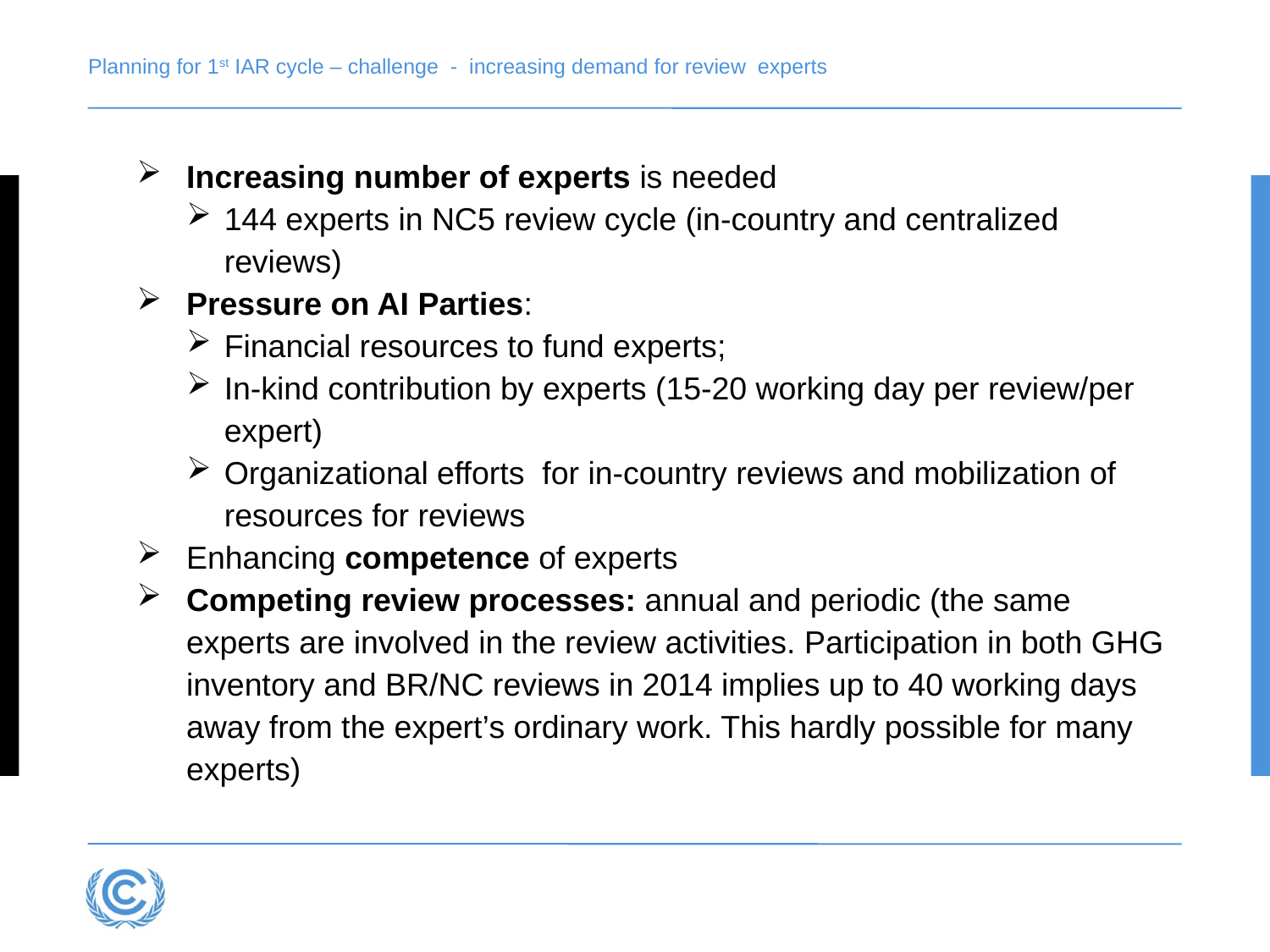

# Planning for 1st IAR cycle – challenge  -  increasing demand for review  experts
Increasing number of experts is needed
144 experts in NC5 review cycle (in-country and centralized reviews)
Pressure on AI Parties:
Financial resources to fund experts;
In-kind contribution by experts (15-20 working day per review/per expert)
Organizational efforts  for in-country reviews and mobilization of resources for reviews
Enhancing competence of experts
Competing review processes: annual and periodic (the same experts are involved in the review activities. Participation in both GHG inventory and BR/NC reviews in 2014 implies up to 40 working days away from the expert’s ordinary work. This hardly possible for many experts)